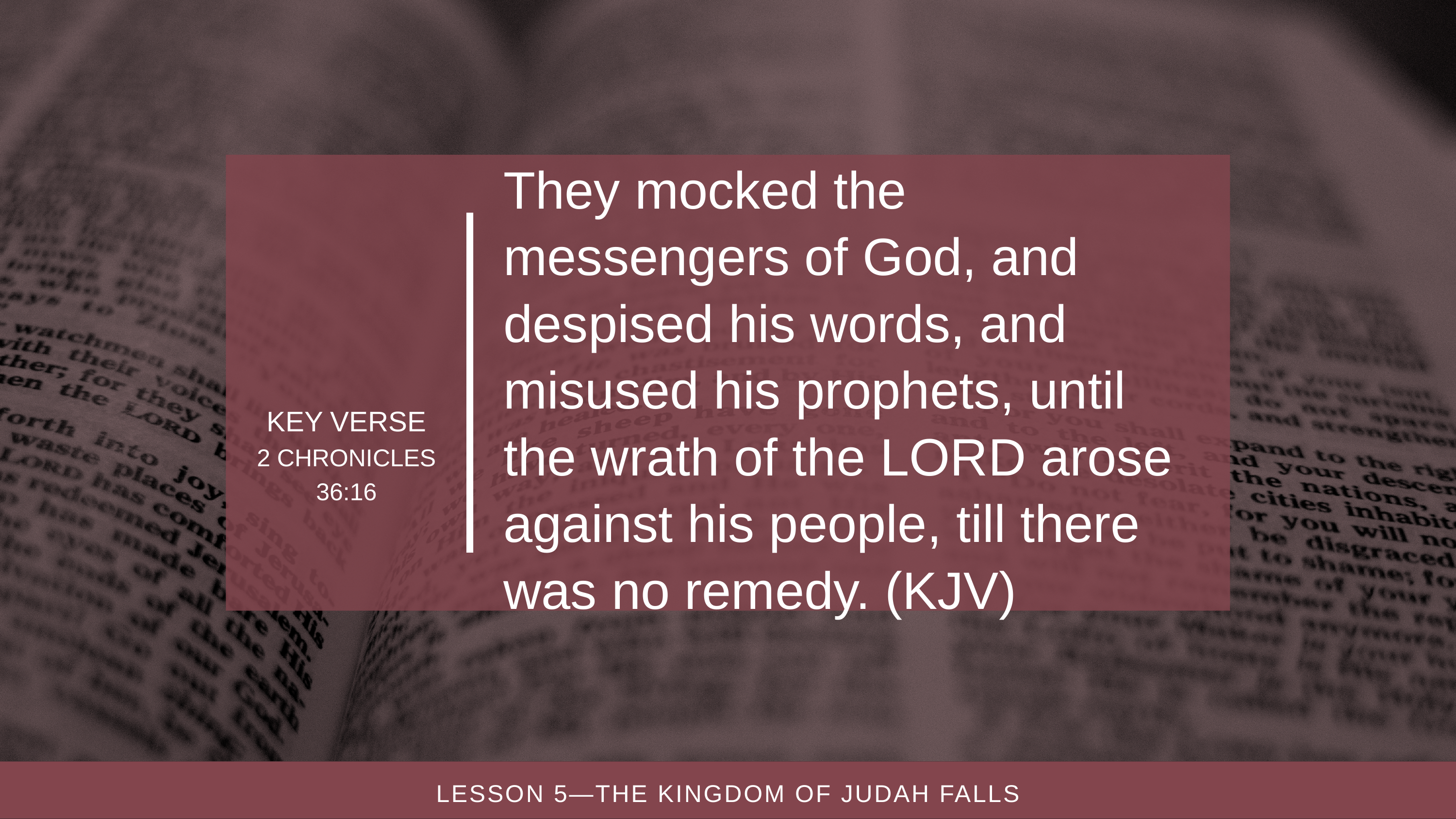

They mocked the messengers of God, and despised his words, and misused his prophets, until the wrath of the Lord arose against his people, till there was no remedy. (kjv)